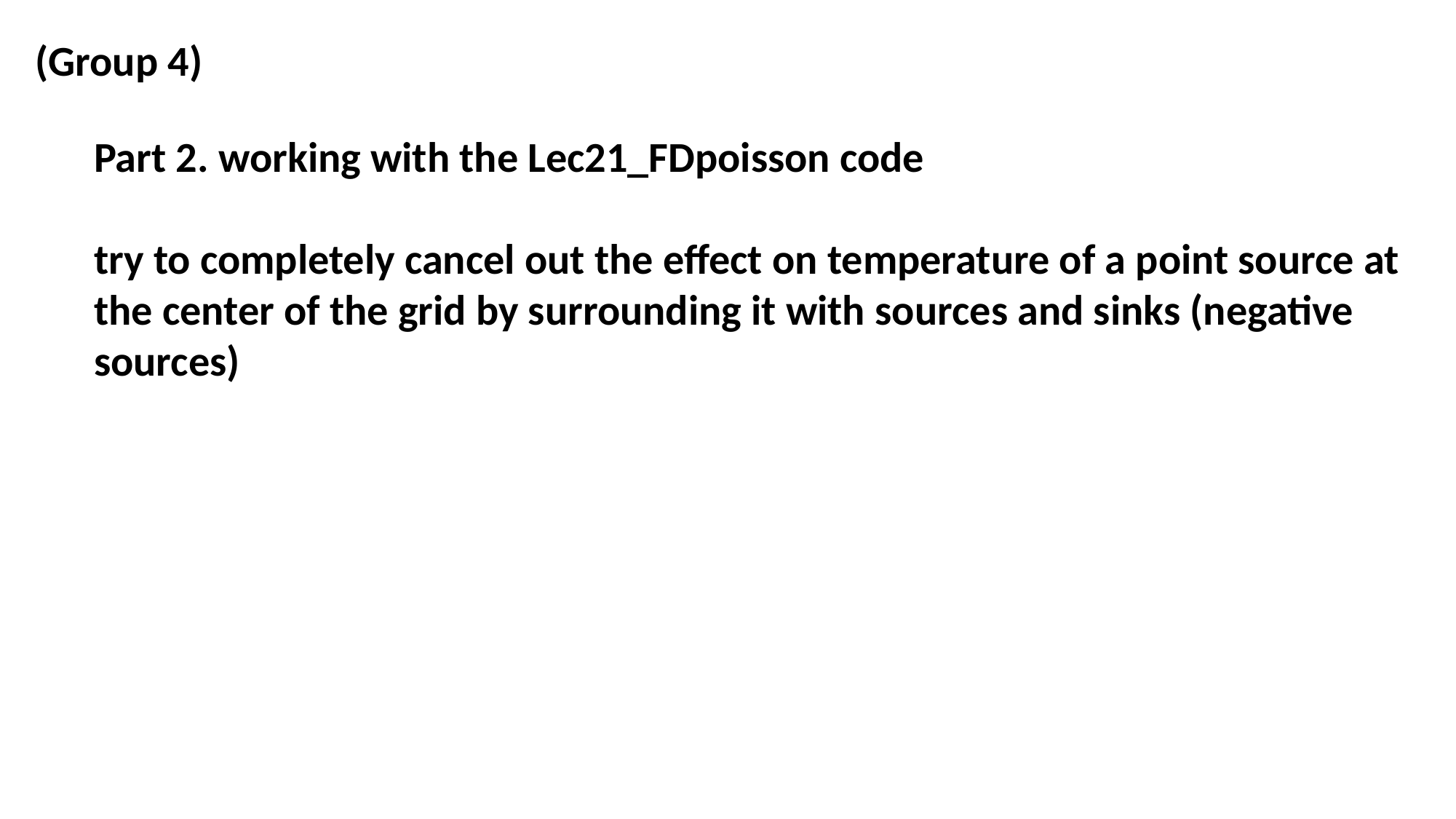

(Group 4)

Part 2. working with the Lec21_FDpoisson code

try to completely cancel out the effect on temperature of a point source at the center of the grid by surrounding it with sources and sinks (negative   sources)